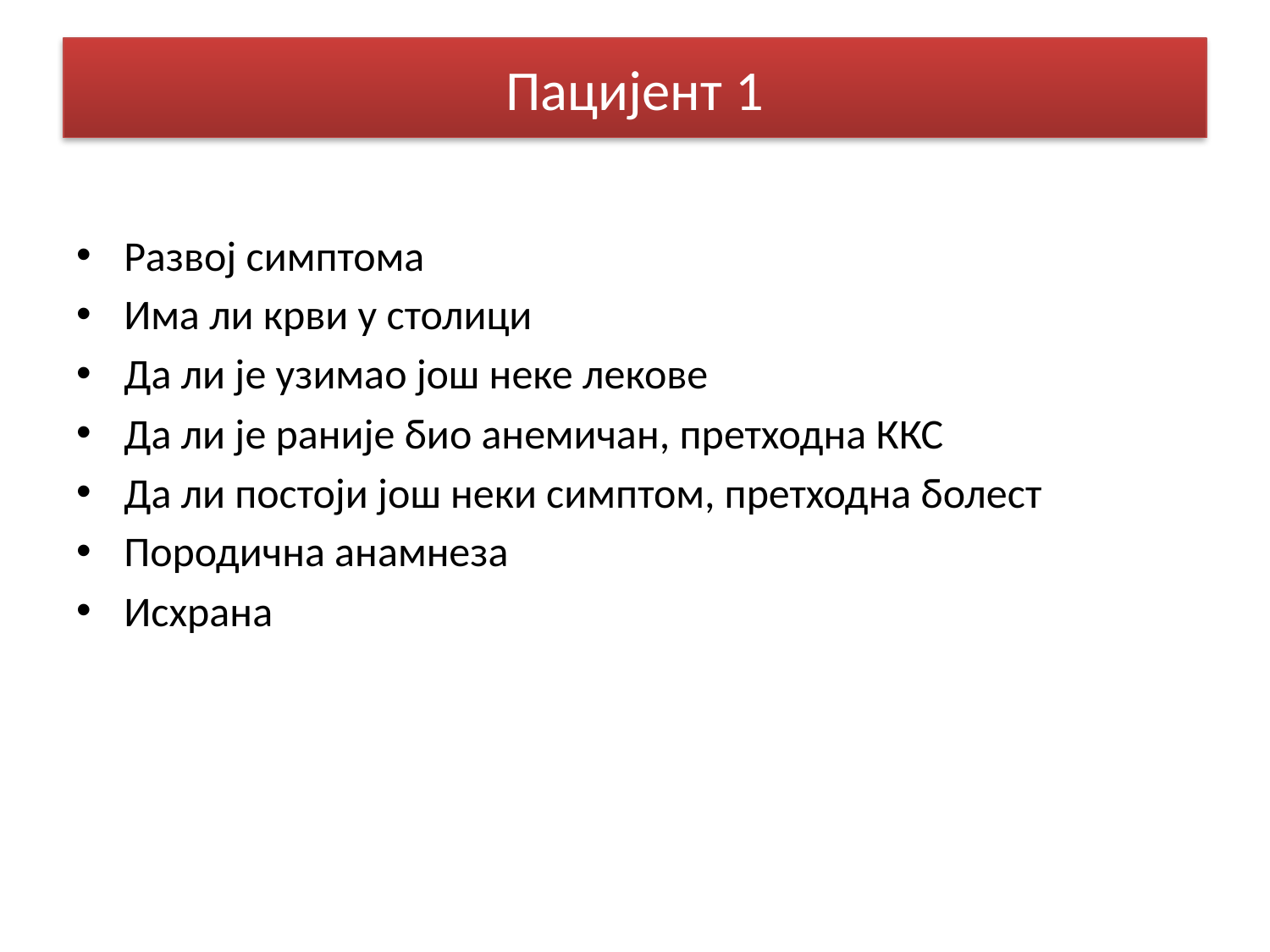

# Case A
Пацијент 1
Развој симптома
Има ли крви у столици
Да ли је узимао још неке лекове
Да ли је раније био анемичан, претходна ККС
Да ли постоји још неки симптом, претходна болест
Породична анамнеза
Исхрана